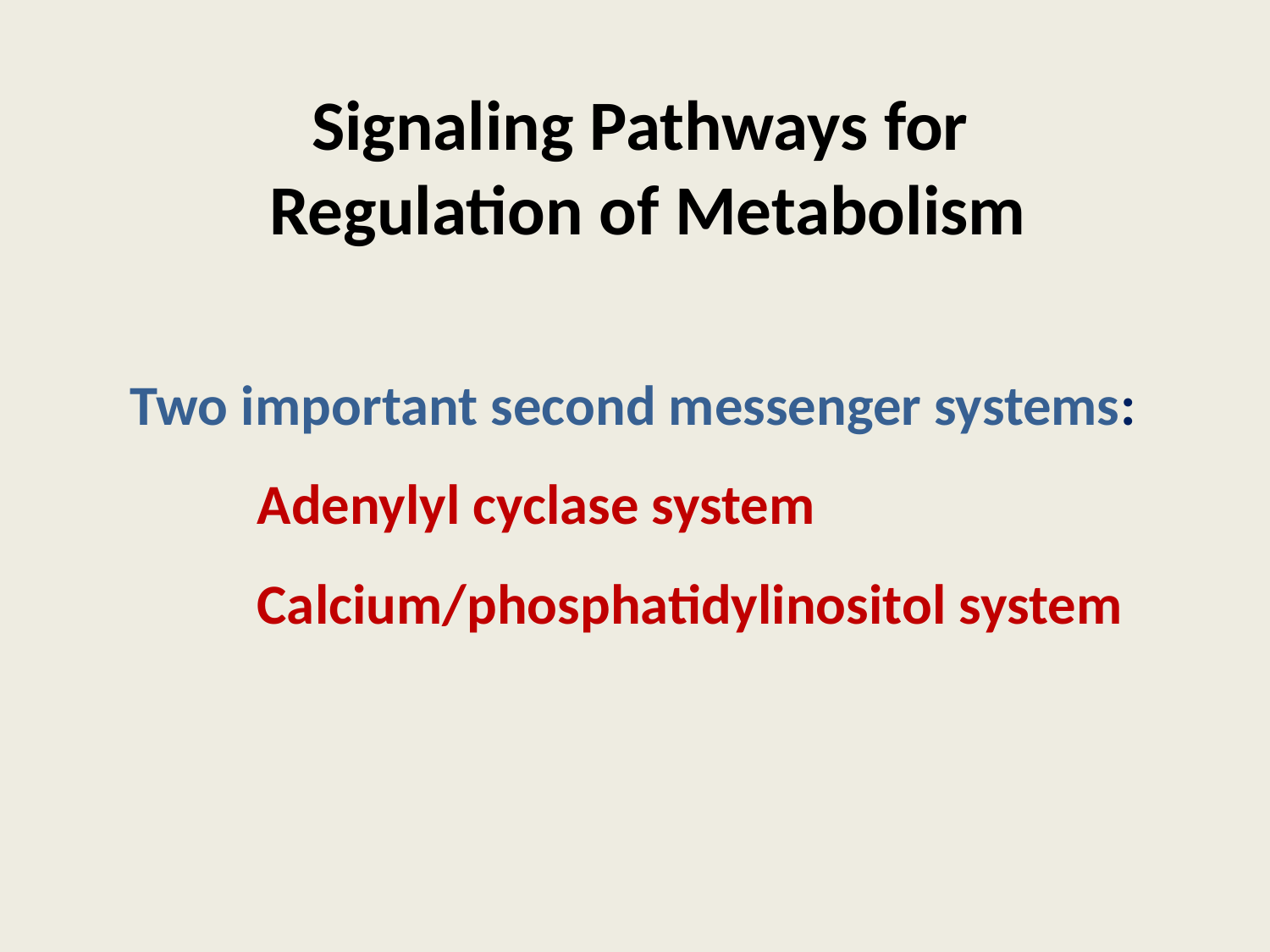

Signaling Pathways for
Regulation of Metabolism
Two important second messenger systems:
	Adenylyl cyclase system
	Calcium/phosphatidylinositol system